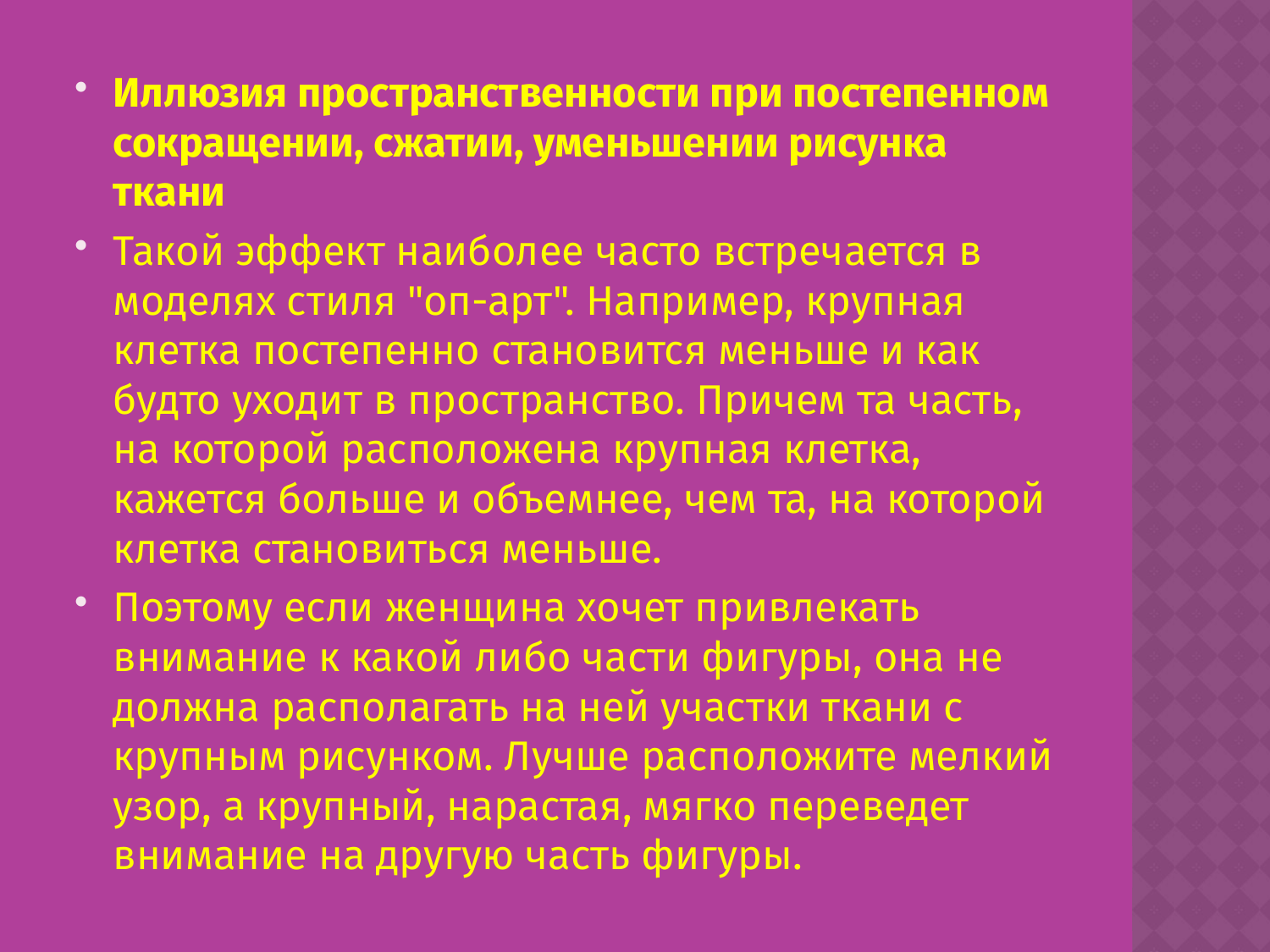

#
Иллюзия пространственности при постепенном сокращении, сжатии, уменьшении рисунка ткани
Такой эффект наиболее часто встречается в моделях стиля "оп-арт". Например, крупная клетка постепенно становится меньше и как будто уходит в пространство. Причем та часть, на которой расположена крупная клетка, кажется больше и объемнее, чем та, на которой клетка становиться меньше.
Поэтому если женщина хочет привлекать внимание к какой либо части фигуры, она не должна располагать на ней участки ткани с крупным рисунком. Лучше расположите мелкий узор, а крупный, нарастая, мягко переведет внимание на другую часть фигуры.